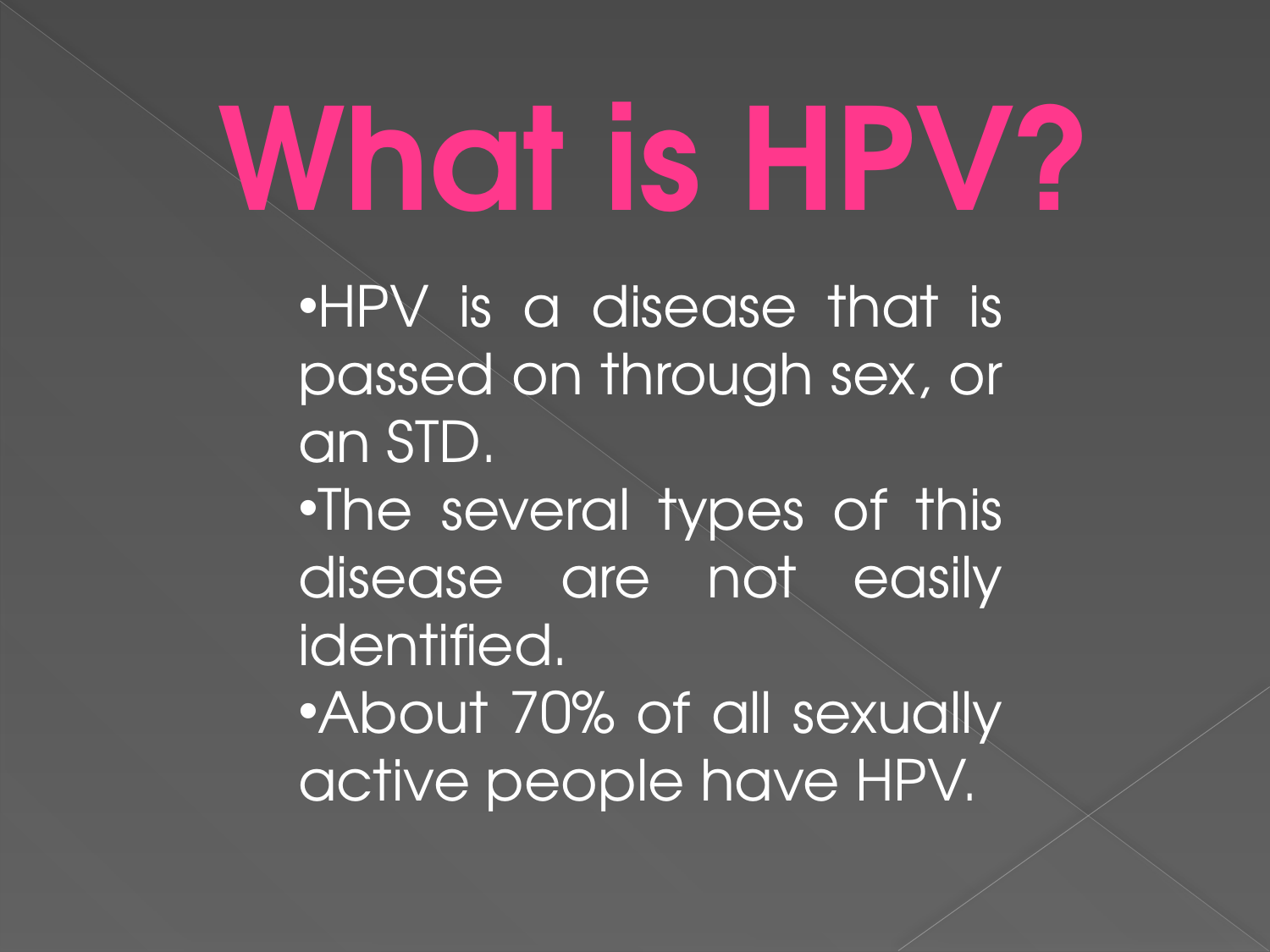

What is HPV?
HPV is a disease that is passed on through sex, or an STD.
The several types of this disease are not easily identified.
About 70% of all sexually active people have HPV.